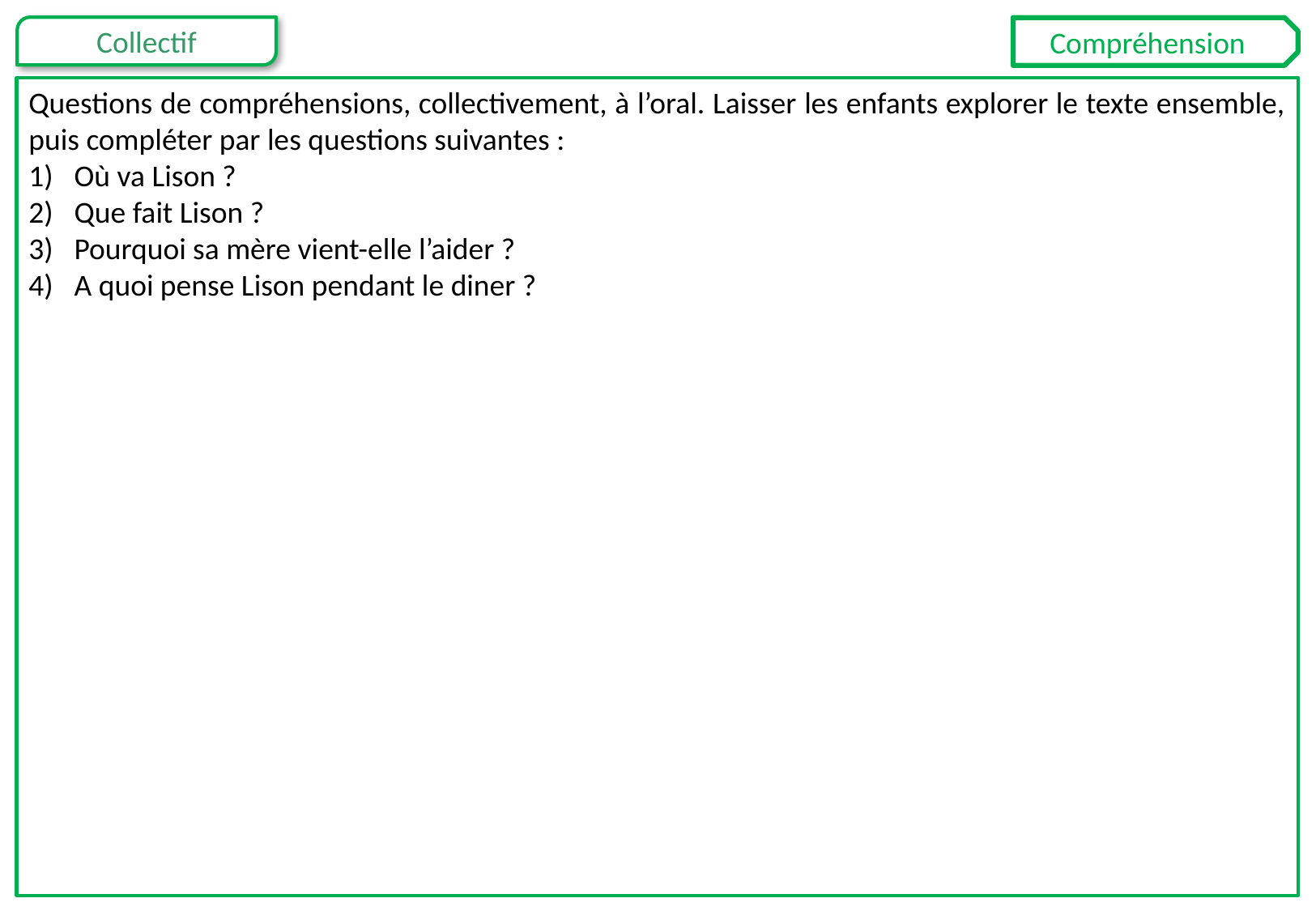

Compréhension
Questions de compréhensions, collectivement, à l’oral. Laisser les enfants explorer le texte ensemble, puis compléter par les questions suivantes :
Où va Lison ?
Que fait Lison ?
Pourquoi sa mère vient-elle l’aider ?
A quoi pense Lison pendant le diner ?